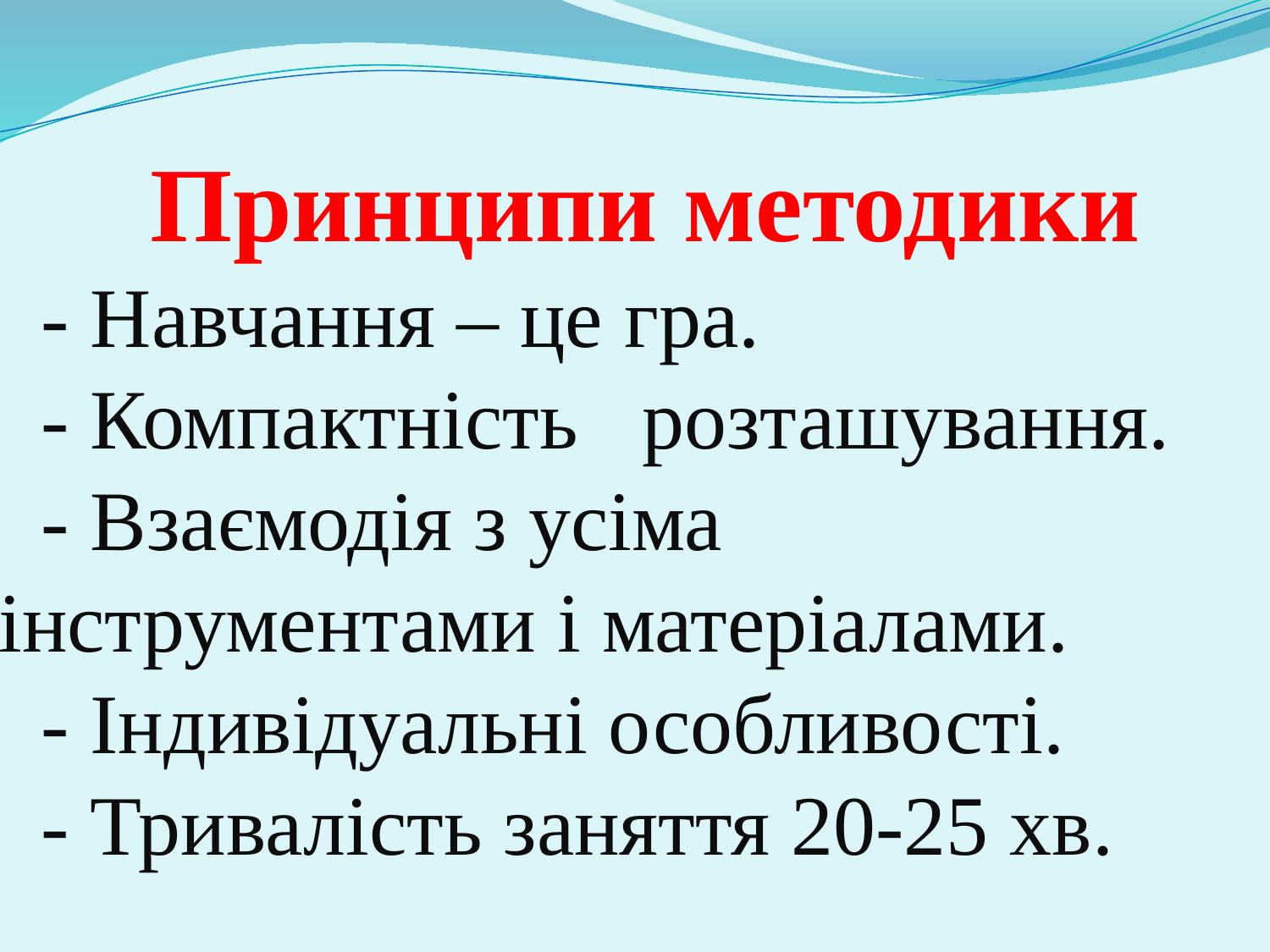

# Принципи методики - Навчання – це гра. - Компактність   розташування. - Взаємодія з усіма інструментами і матеріалами. - Індивідуальні особливості. - Тривалість заняття 20-25 хв.